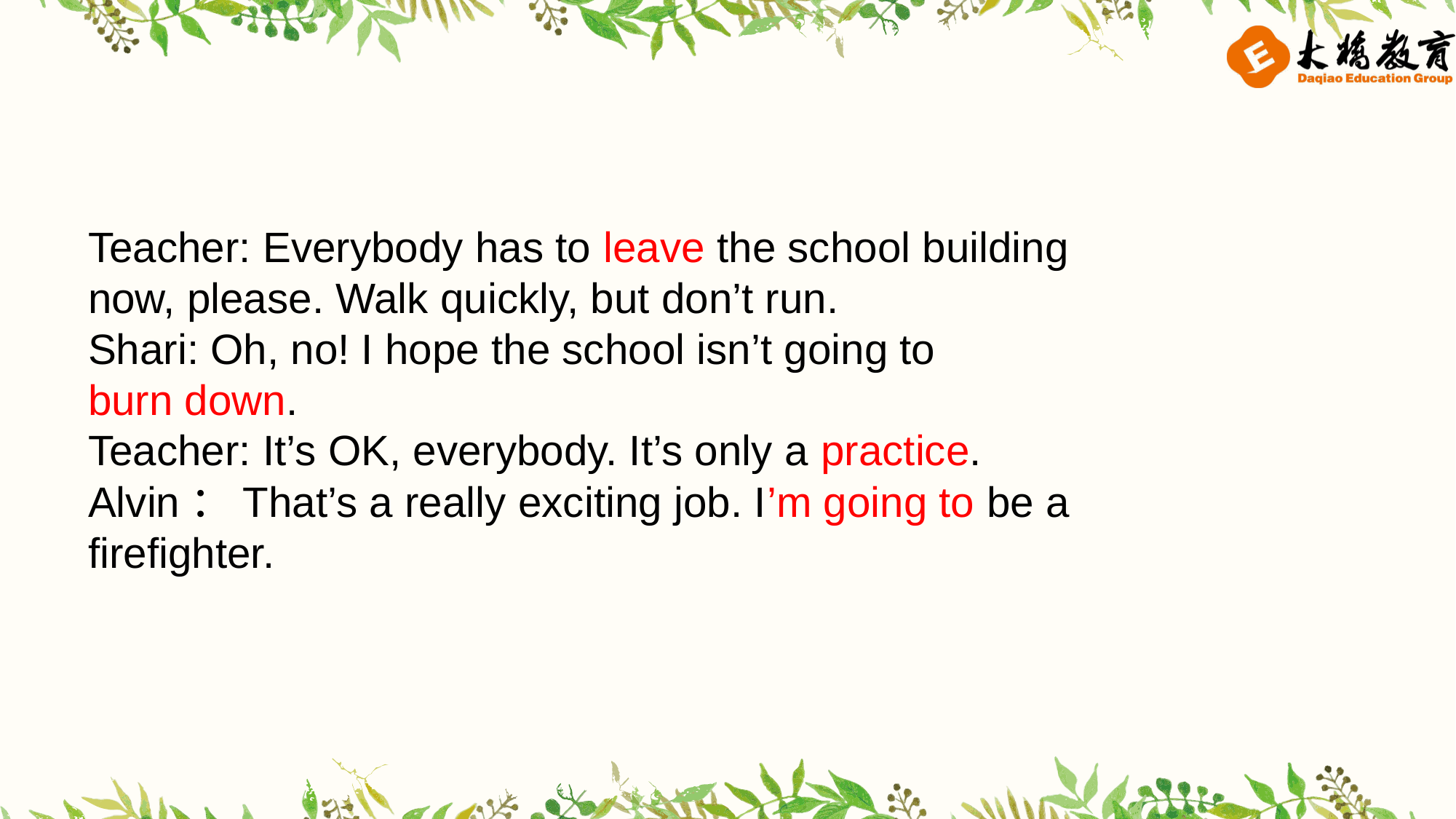

Teacher: Everybody has to leave the school building now, please. Walk quickly, but don’t run.
Shari: Oh, no! I hope the school isn’t going to
burn down.
Teacher: It’s OK, everybody. It’s only a practice.
Alvin：That’s a really exciting job. I’m going to be a firefighter.